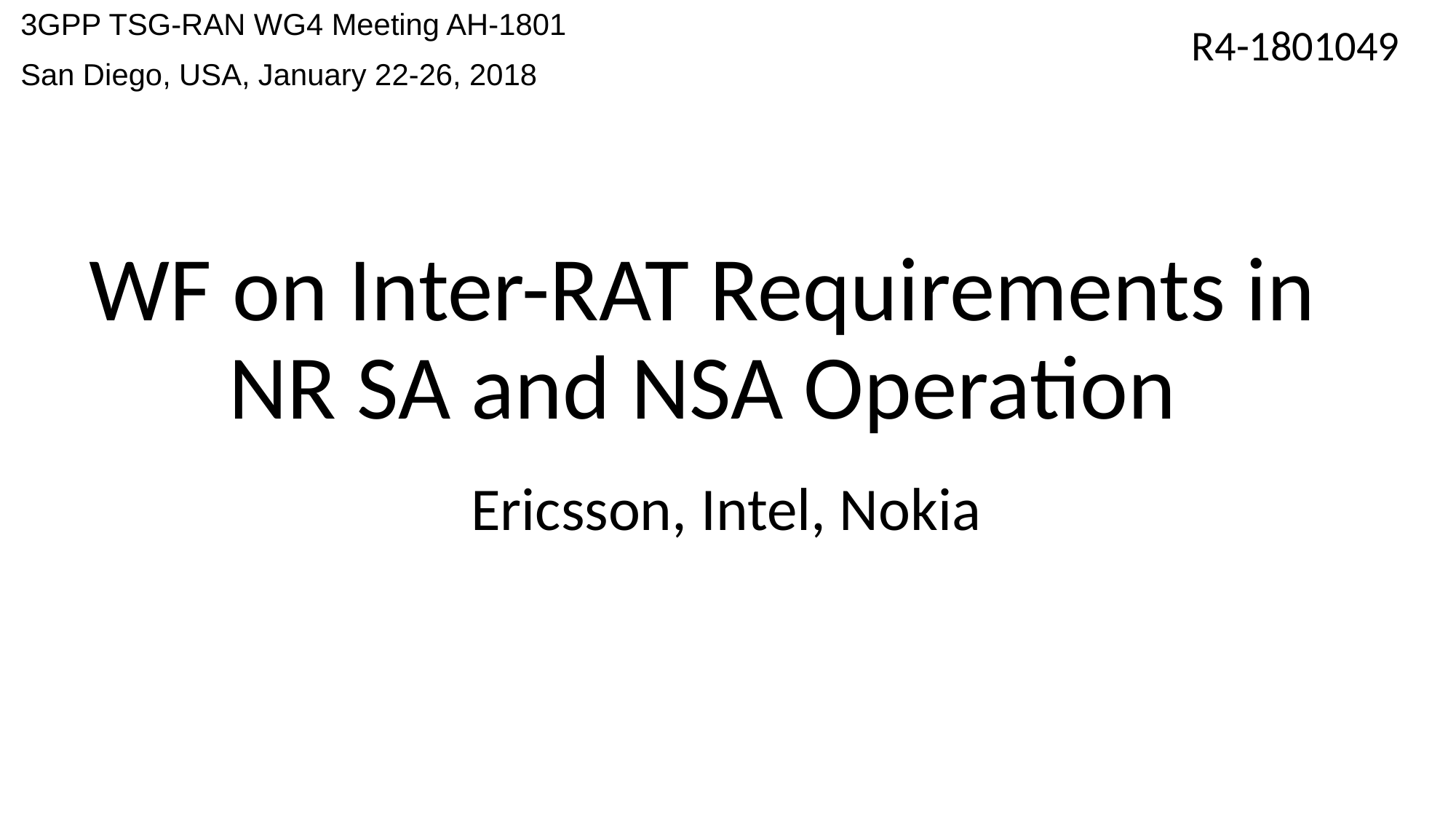

3GPP TSG-RAN WG4 Meeting AH-1801
San Diego, USA, January 22-26, 2018
R4-1801049
# WF on Inter-RAT Requirements in NR SA and NSA Operation
Ericsson, Intel, Nokia